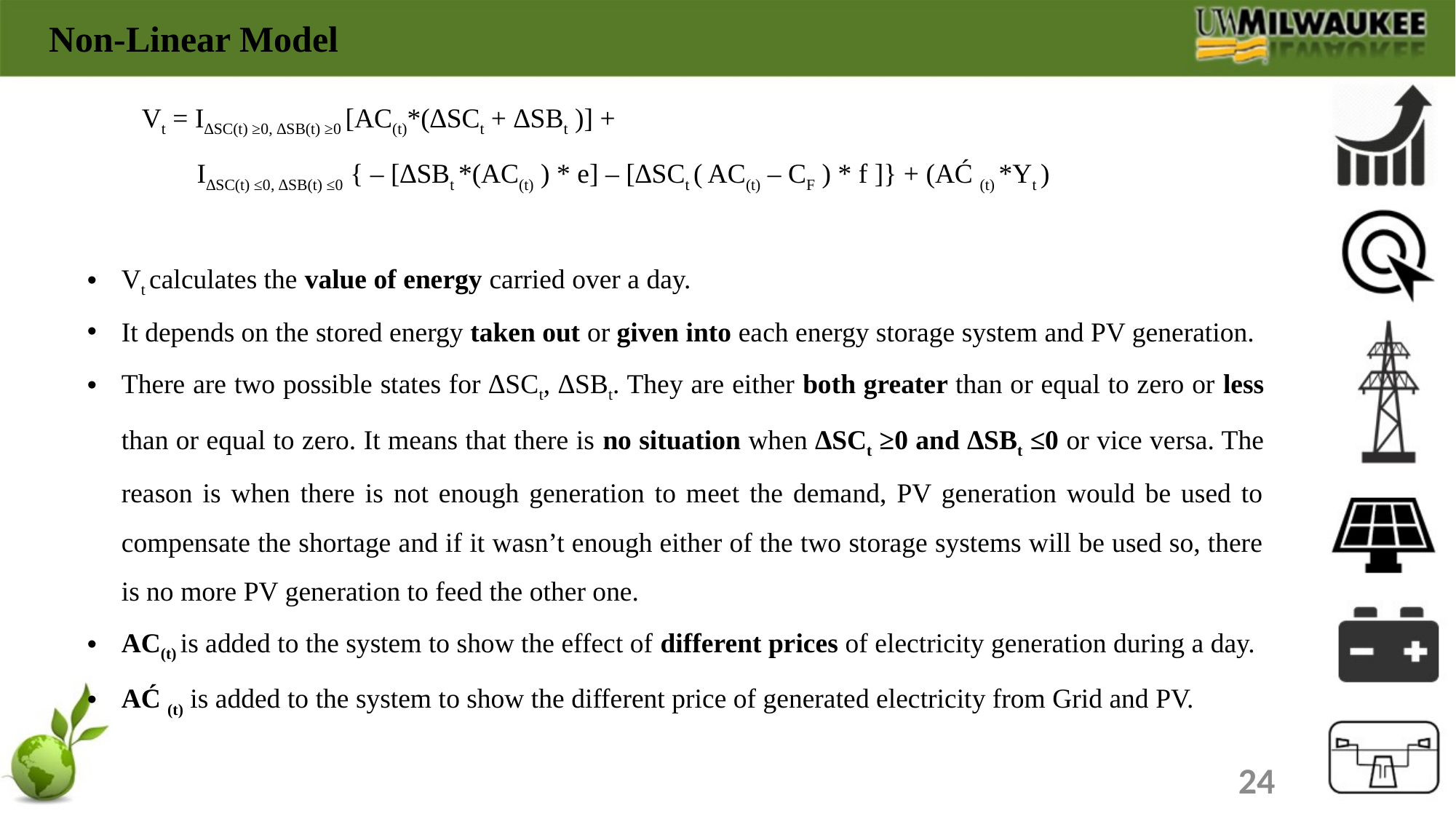

Non-Linear Model
	Vt = I∆SC(t) ≥0, ∆SB(t) ≥0 [AC(t)*(∆SCt + ∆SBt )] +  					             	 	        I∆SC(t) ≤0, ∆SB(t) ≤0 { – [∆SBt *(AC(t) ) * e] – [∆SCt ( AC(t) – CF ) * f ]} + (AĆ (t) *Yt )

Vt calculates the value of energy carried over a day.
It depends on the stored energy taken out or given into each energy storage system and PV generation.
There are two possible states for ∆SCt, ∆SBt. They are either both greater than or equal to zero or less than or equal to zero. It means that there is no situation when ∆SCt ≥0 and ∆SBt ≤0 or vice versa. The reason is when there is not enough generation to meet the demand, PV generation would be used to compensate the shortage and if it wasn’t enough either of the two storage systems will be used so, there is no more PV generation to feed the other one.
AC(t) is added to the system to show the effect of different prices of electricity generation during a day.
AĆ (t) is added to the system to show the different price of generated electricity from Grid and PV.
24